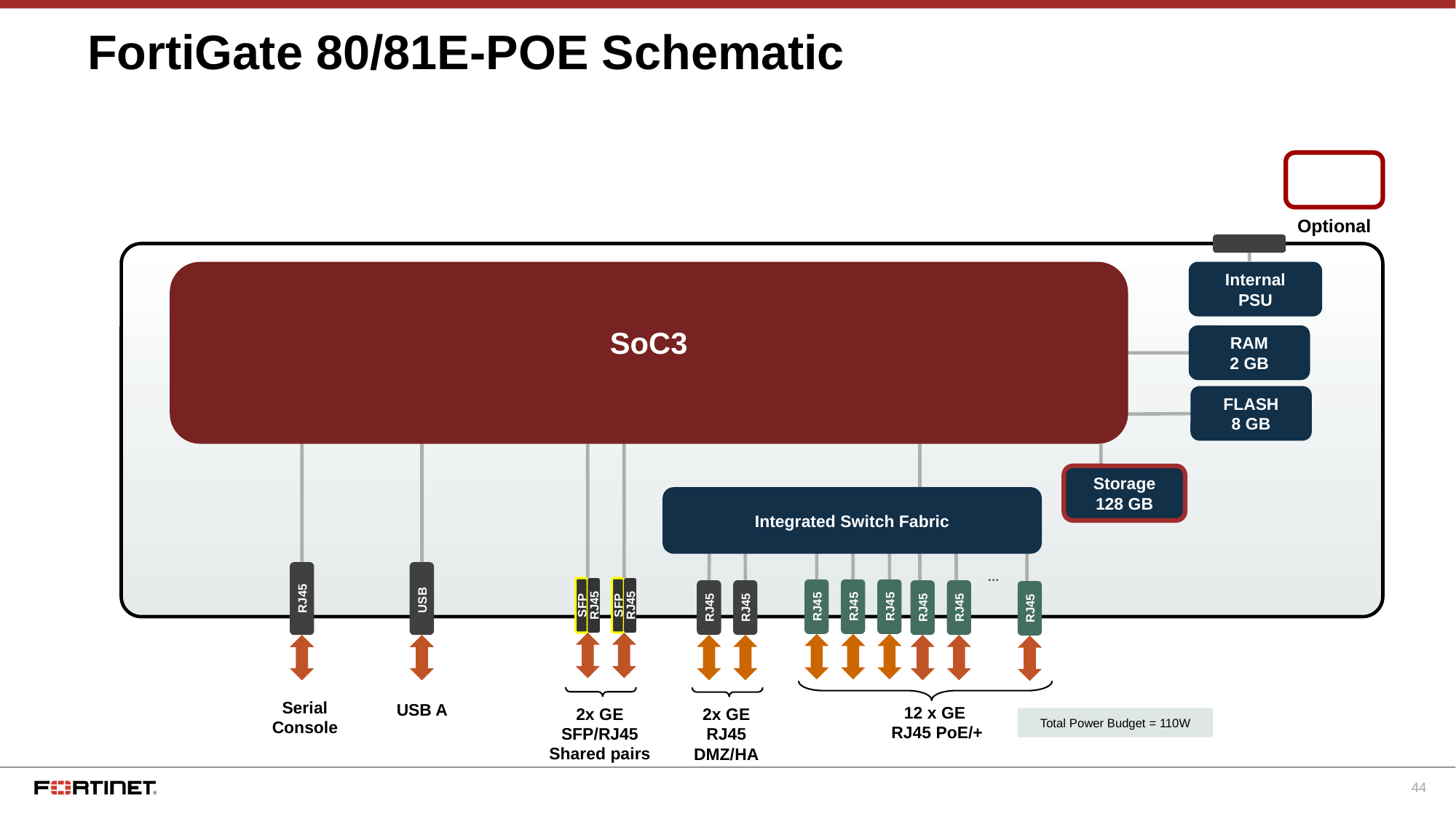

# FortiGate 80/81E-POE Schematic

Optional

SoC3

Internal
PSU
RAM
2 GB

FLASH
8 GB

Storage
128 GB
Integrated Switch Fabric

…

RJ45
USB
RJ45
RJ45
RJ45
RJ45
RJ45
RJ45
RJ45
RJ45
SFP
RJ45
SFP
RJ45

Serial Console
USB A
12 x GE
RJ45 PoE/+
2x GE
SFP/RJ45
Shared pairs
2x GE
RJ45
DMZ/HA
Total Power Budget = 110W